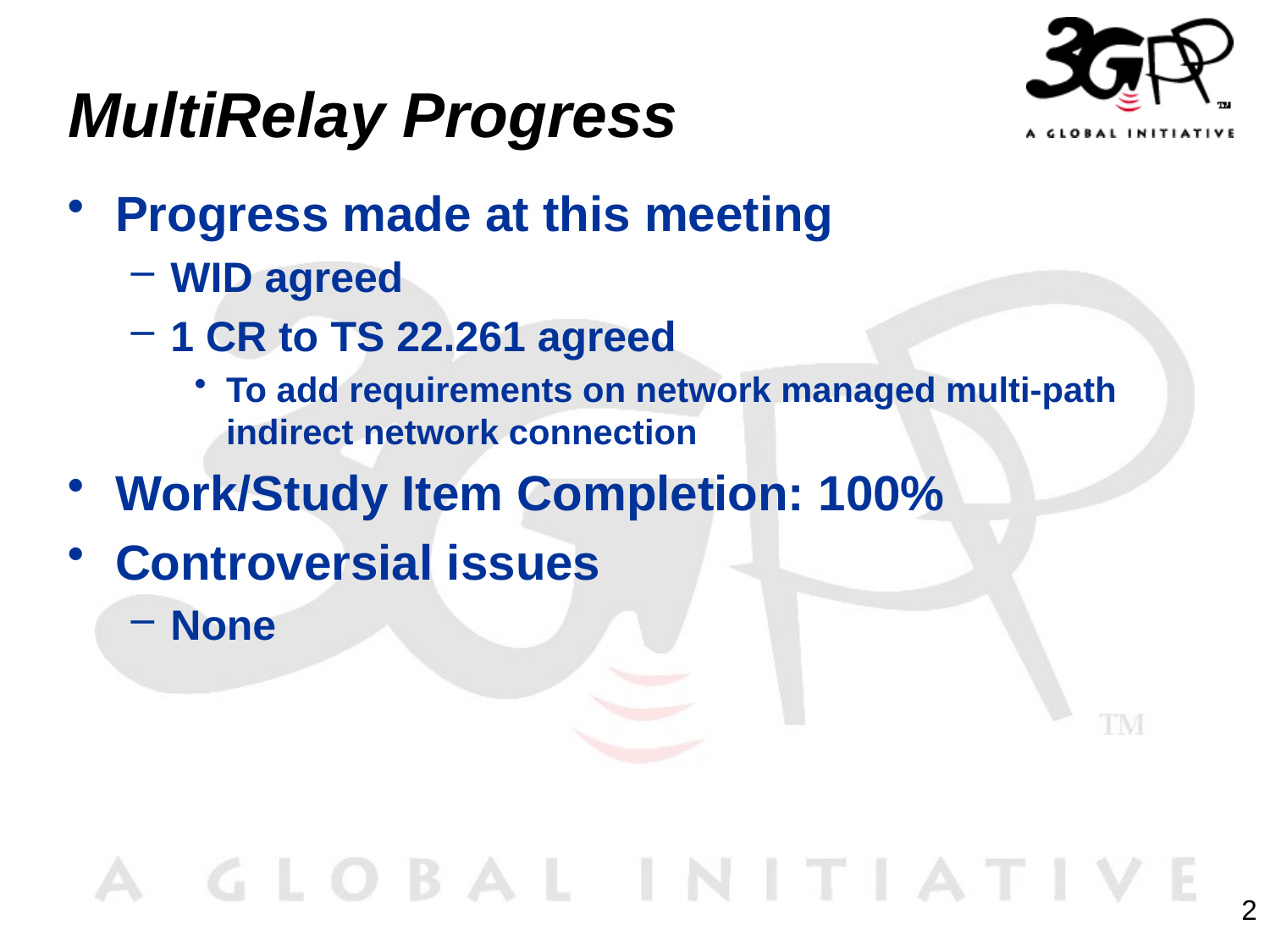

# MultiRelay Progress
Progress made at this meeting
WID agreed
1 CR to TS 22.261 agreed
To add requirements on network managed multi-path indirect network connection
Work/Study Item Completion: 100%
Controversial issues
None
2